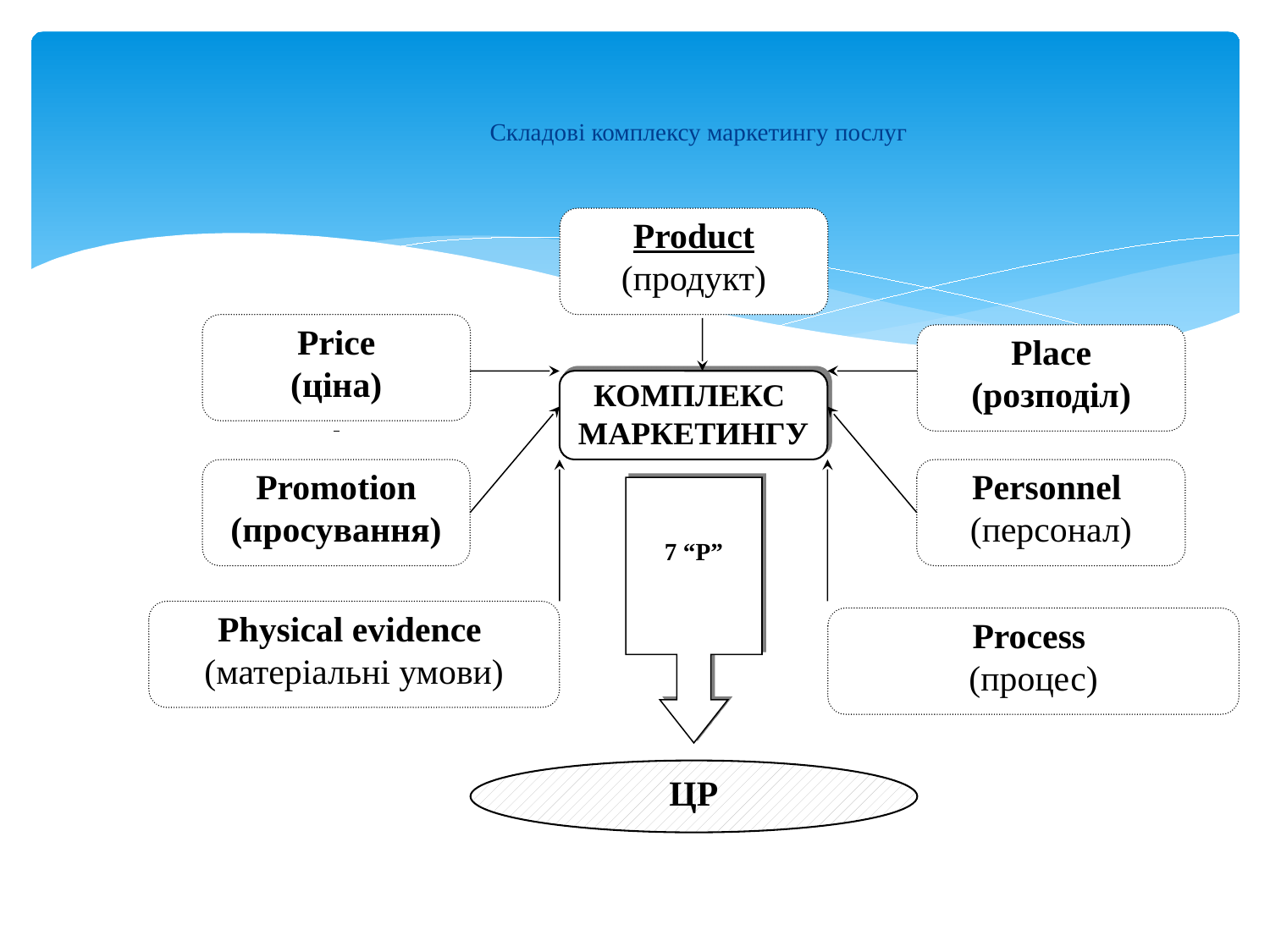

# Складові комплексу маркетингу послуг
Product
(продукт)

Price
(ціна)

Place
(розподіл)

КОМПЛЕКС
МАРКЕТИНГУ

Promotion
(просування)

Personnel
(персонал)

7 “Р”

Physical evidence
(матеріальні умови)

Process
(процес)

ЦР